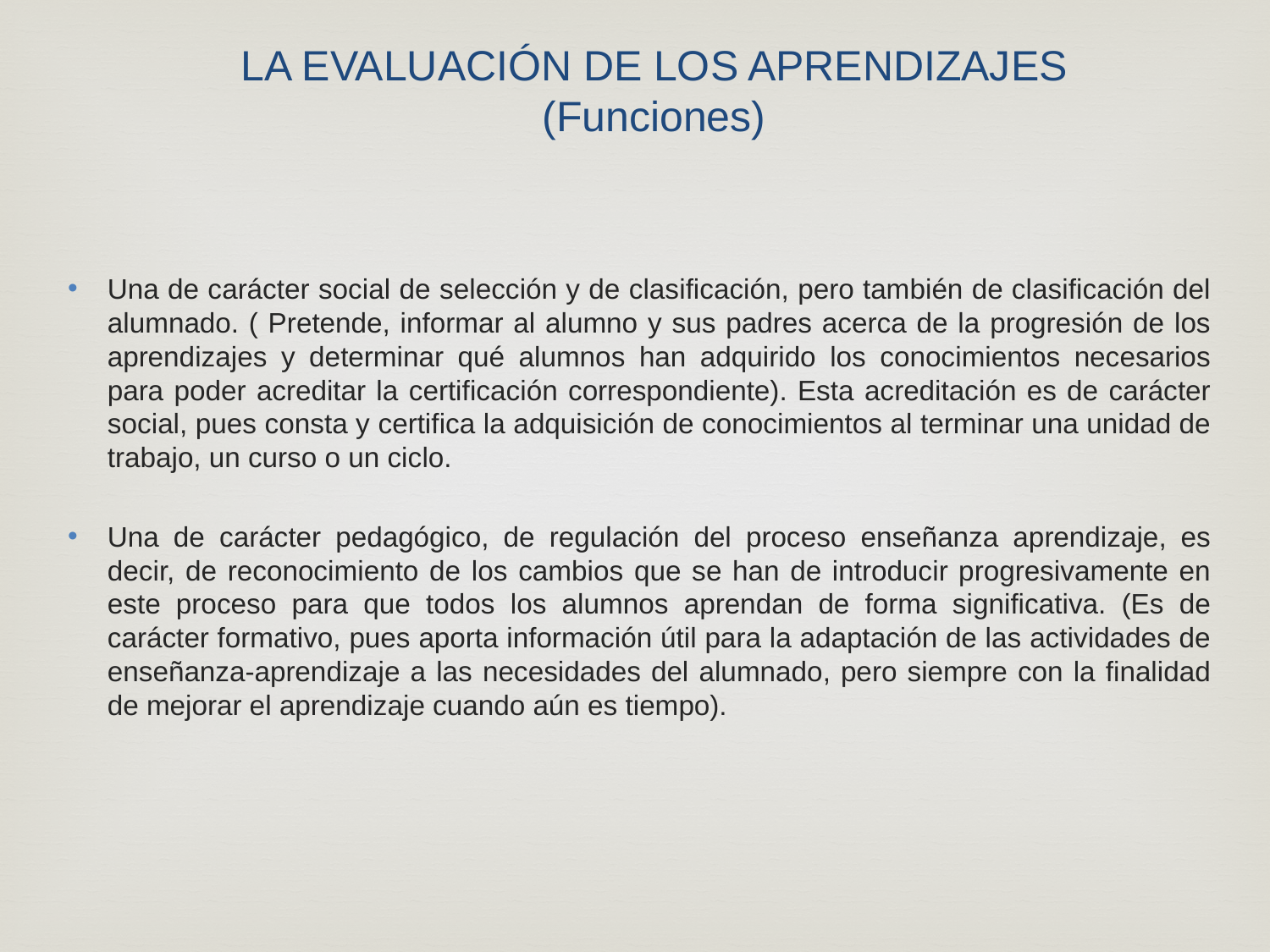

# LA EVALUACIÓN DE LOS APRENDIZAJES (Funciones)

Una de carácter social de selección y de clasificación, pero también de clasificación del alumnado. ( Pretende, informar al alumno y sus padres acerca de la progresión de los aprendizajes y determinar qué alumnos han adquirido los conocimientos necesarios para poder acreditar la certificación correspondiente). Esta acreditación es de carácter social, pues consta y certifica la adquisición de conocimientos al terminar una unidad de trabajo, un curso o un ciclo.

Una de carácter pedagógico, de regulación del proceso enseñanza aprendizaje, es decir, de reconocimiento de los cambios que se han de introducir progresivamente en este proceso para que todos los alumnos aprendan de forma significativa. (Es de carácter formativo, pues aporta información útil para la adaptación de las actividades de enseñanza-aprendizaje a las necesidades del alumnado, pero siempre con la finalidad de mejorar el aprendizaje cuando aún es tiempo).